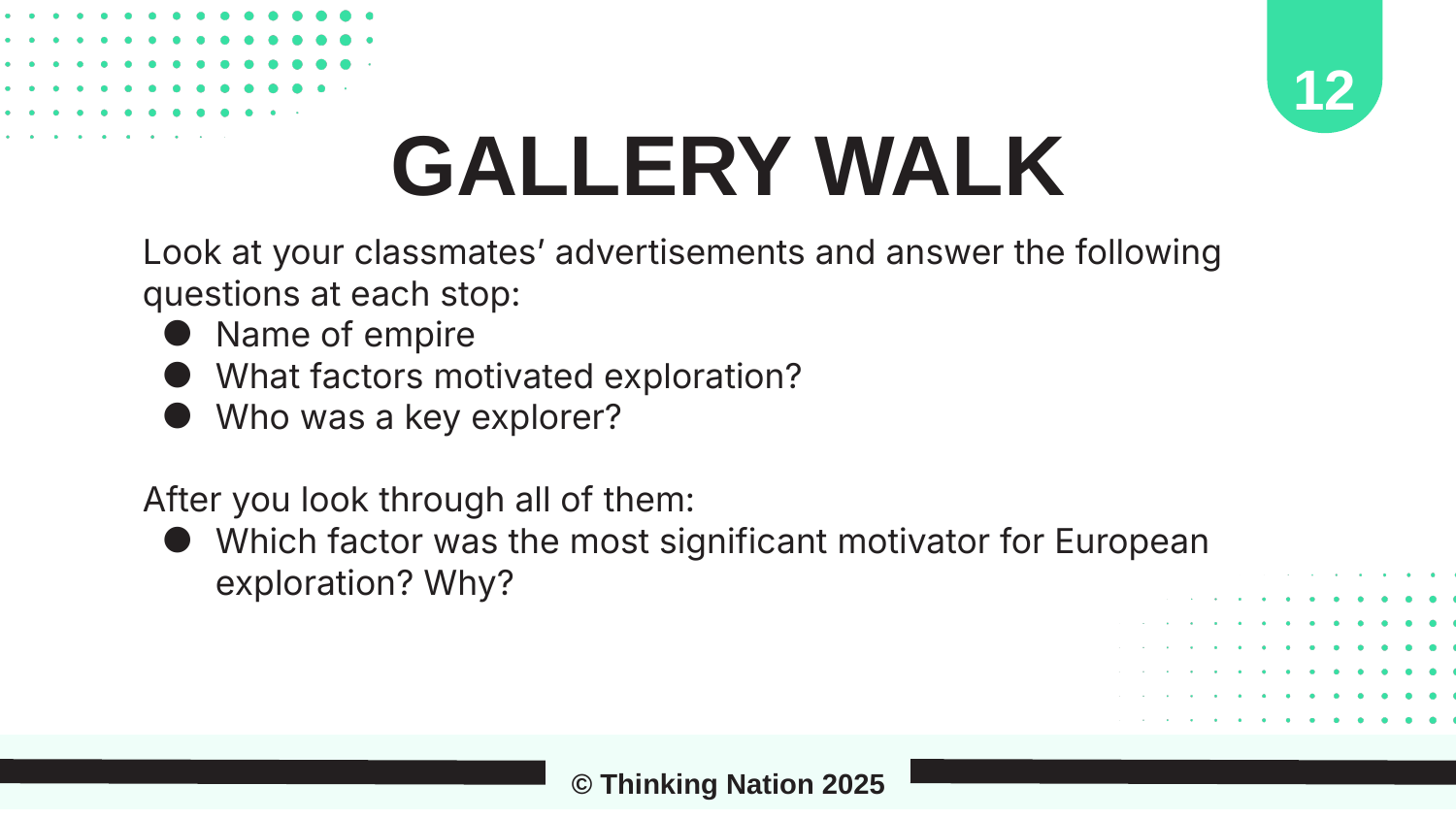

12
GALLERY WALK
Look at your classmates’ advertisements and answer the following questions at each stop:
Name of empire
What factors motivated exploration?
Who was a key explorer?

After you look through all of them:
Which factor was the most significant motivator for European exploration? Why?

© Thinking Nation 2025